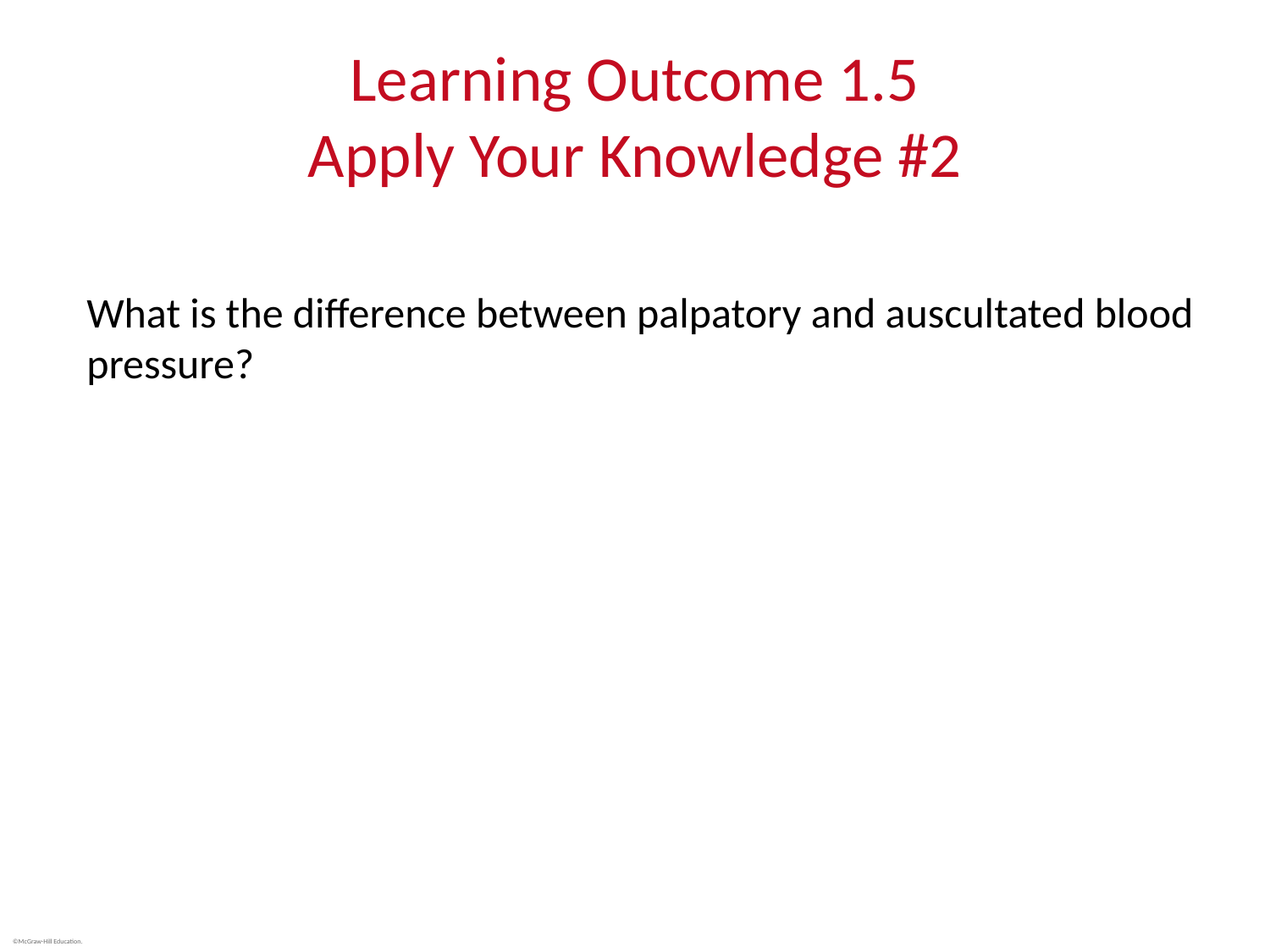

# Learning Outcome 1.5 Apply Your Knowledge #2
What is the difference between palpatory and auscultated blood pressure?